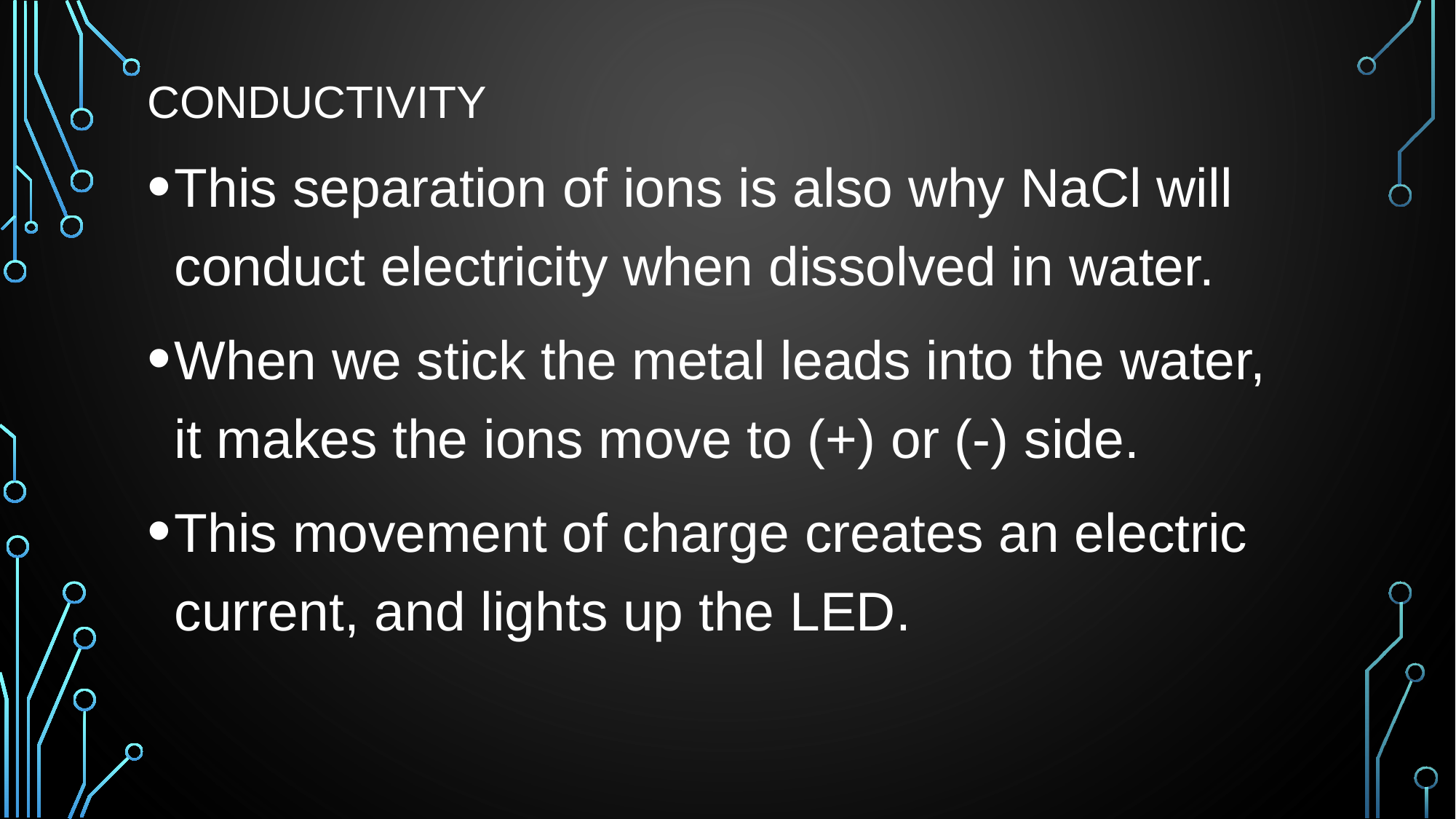

# Conductivity
This separation of ions is also why NaCl will conduct electricity when dissolved in water.
When we stick the metal leads into the water, it makes the ions move to (+) or (-) side.
This movement of charge creates an electric current, and lights up the LED.